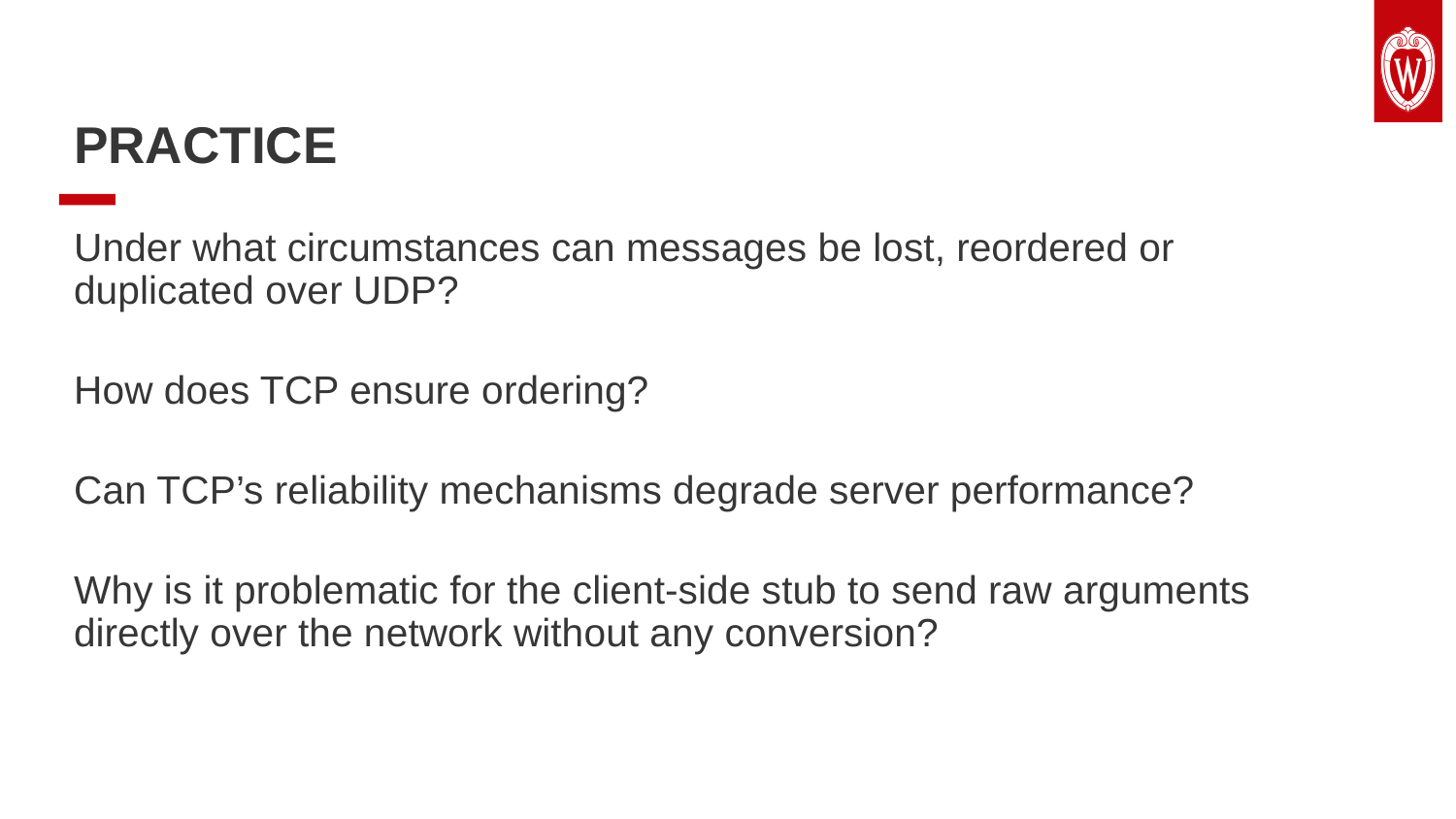

PRACTICE
Under what circumstances can messages be lost, reordered or duplicated over UDP?

How does TCP ensure ordering?

Can TCP’s reliability mechanisms degrade server performance?

Why is it problematic for the client-side stub to send raw arguments directly over the network without any conversion?